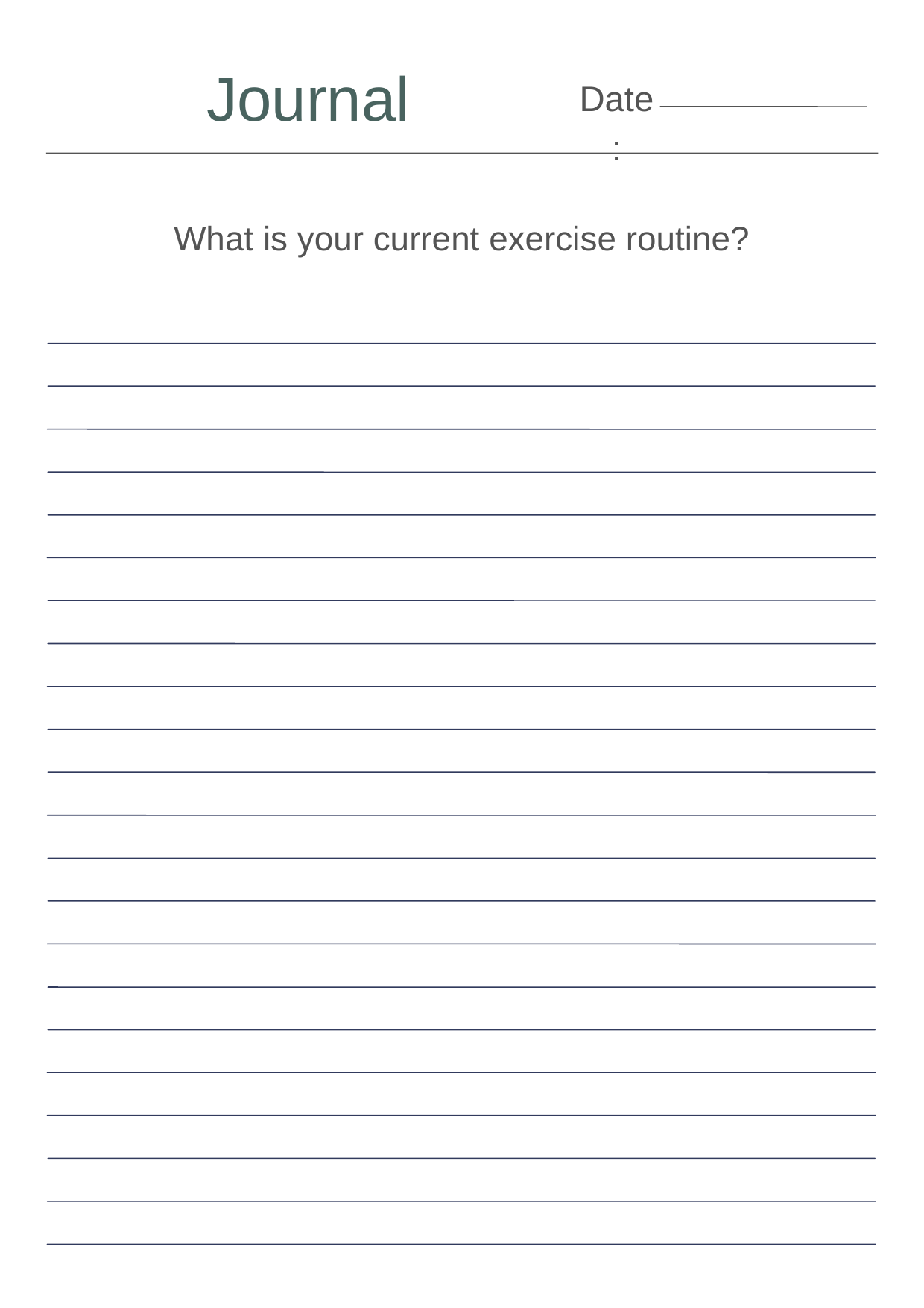

Journal
Date:

What is your current exercise routine?